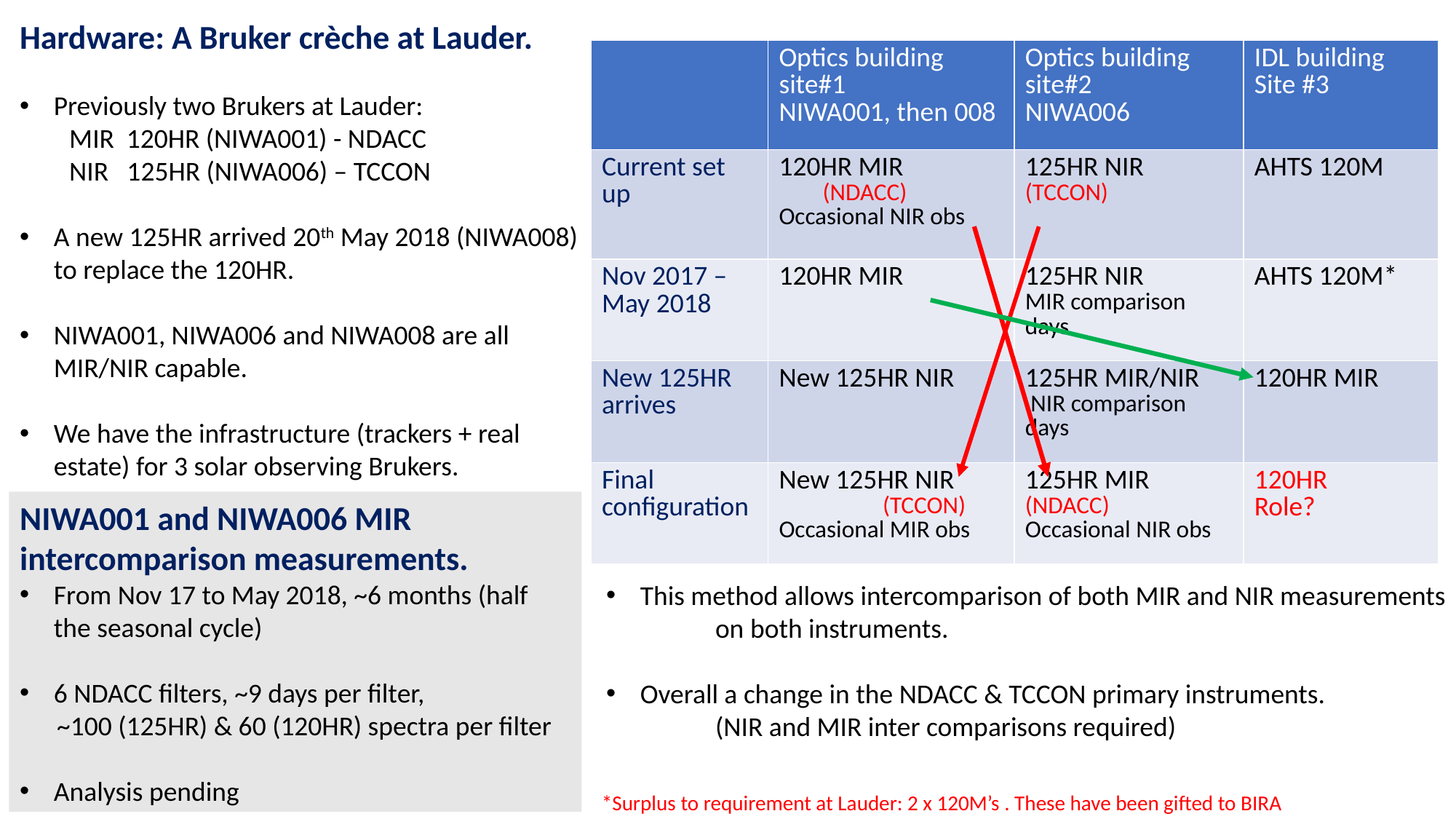

Hardware: A Bruker crèche at Lauder.

Previously two Brukers at Lauder:
        MIR  120HR (NIWA001) - NDACC
        NIR   125HR (NIWA006) – TCCON

A new 125HR arrived 20th May 2018 (NIWA008) to replace the 120HR.

NIWA001, NIWA006 and NIWA008 are all MIR/NIR capable.

We have the infrastructure (trackers + real estate) for 3 solar observing Brukers.
|  | Optics building site#1 NIWA001, then 008 | Optics building site#2 NIWA006 | IDL building Site #3 |
| --- | --- | --- | --- |
| Current set up | 120HR MIR (NDACC) Occasional NIR obs | 125HR NIR (TCCON) | AHTS 120M |
| Nov 2017 – May 2018 | 120HR MIR | 125HR NIR MIR comparison days | AHTS 120M\* |
| New 125HR arrives | New 125HR NIR | 125HR MIR/NIR NIR comparison days | 120HR MIR |
| Final configuration | New 125HR NIR (TCCON) Occasional MIR obs | 125HR MIR (NDACC) Occasional NIR obs | 120HR Role? |
NIWA001 and NIWA006 MIR intercomparison measurements.
From Nov 17 to May 2018, ~6 months (half the seasonal cycle)

6 NDACC filters, ~9 days per filter,
      ~100 (125HR) & 60 (120HR) spectra per filter

Analysis pending
This method allows intercomparison of both MIR and NIR measurements
	on both instruments.

Overall a change in the NDACC & TCCON primary instruments.
	(NIR and MIR inter comparisons required)
*Surplus to requirement at Lauder: 2 x 120M’s . These have been gifted to BIRA